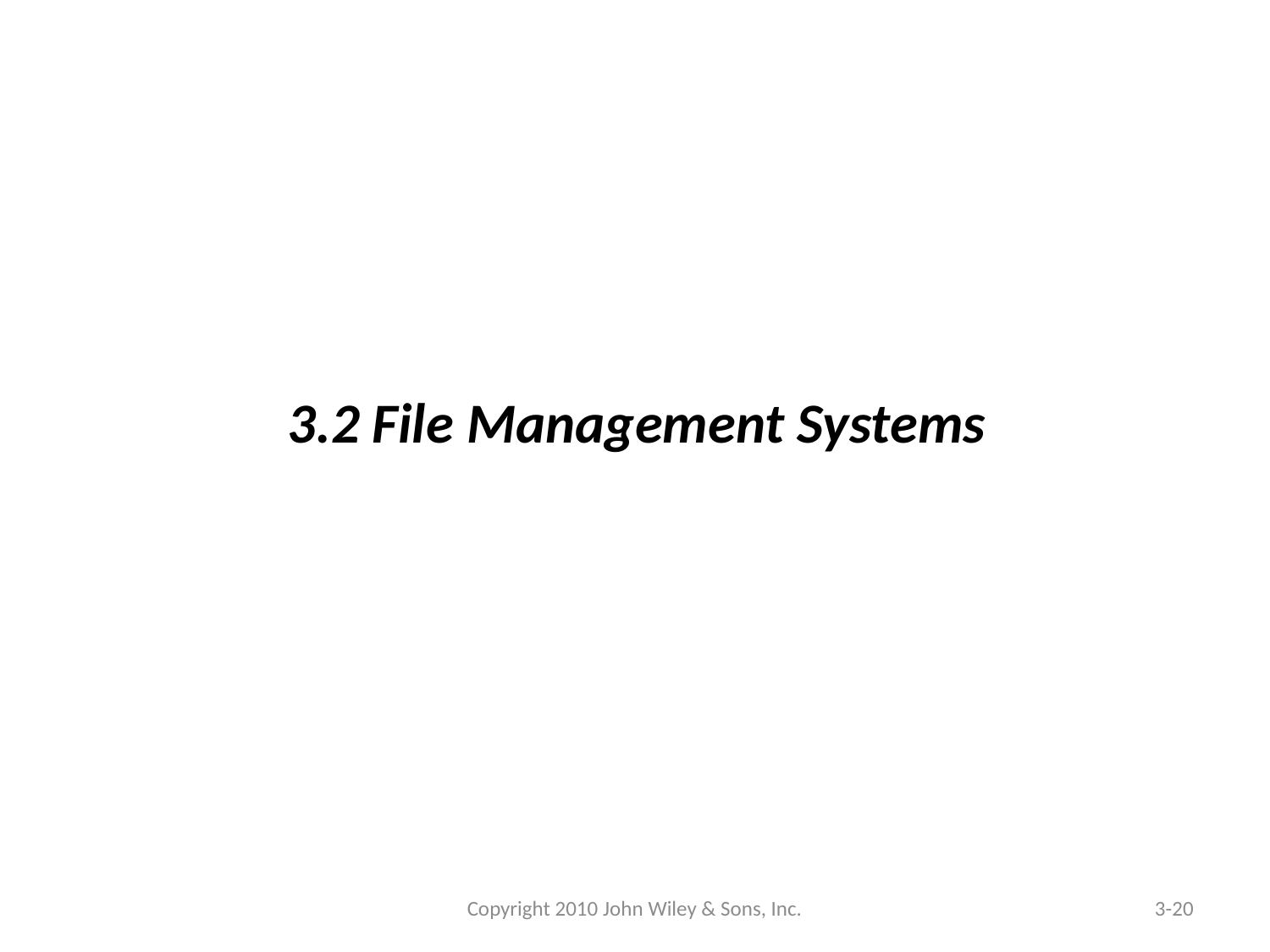

3.2 File Management Systems
Copyright 2010 John Wiley & Sons, Inc.
3-20